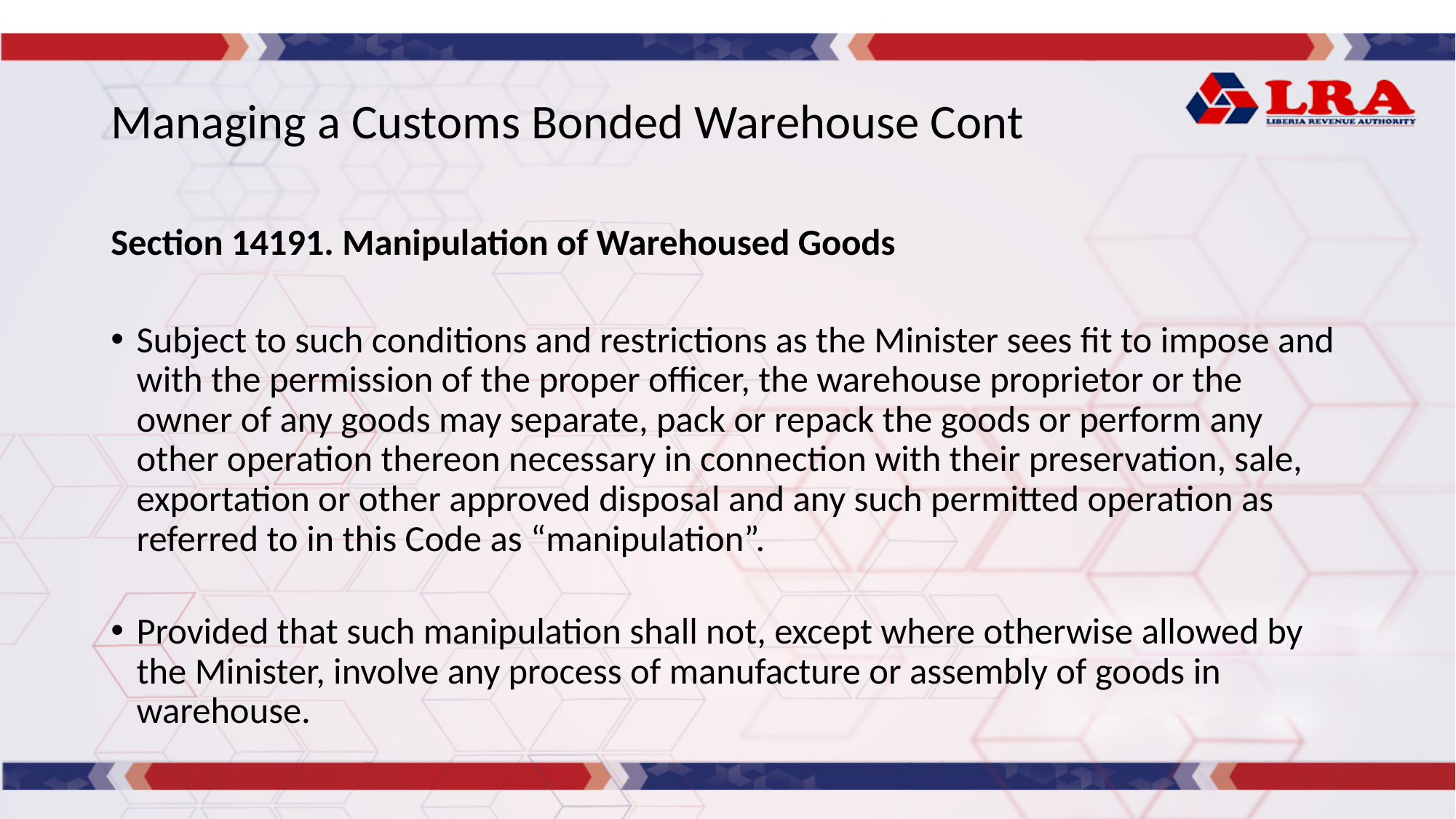

# Managing a Customs Bonded Warehouse Cont
Section 14191. Manipulation of Warehoused Goods
Subject to such conditions and restrictions as the Minister sees fit to impose and with the permission of the proper officer, the warehouse proprietor or the owner of any goods may separate, pack or repack the goods or perform any other operation thereon necessary in connection with their preservation, sale, exportation or other approved disposal and any such permitted operation as referred to in this Code as “manipulation”.
Provided that such manipulation shall not, except where otherwise allowed by the Minister, involve any process of manufacture or assembly of goods in warehouse.